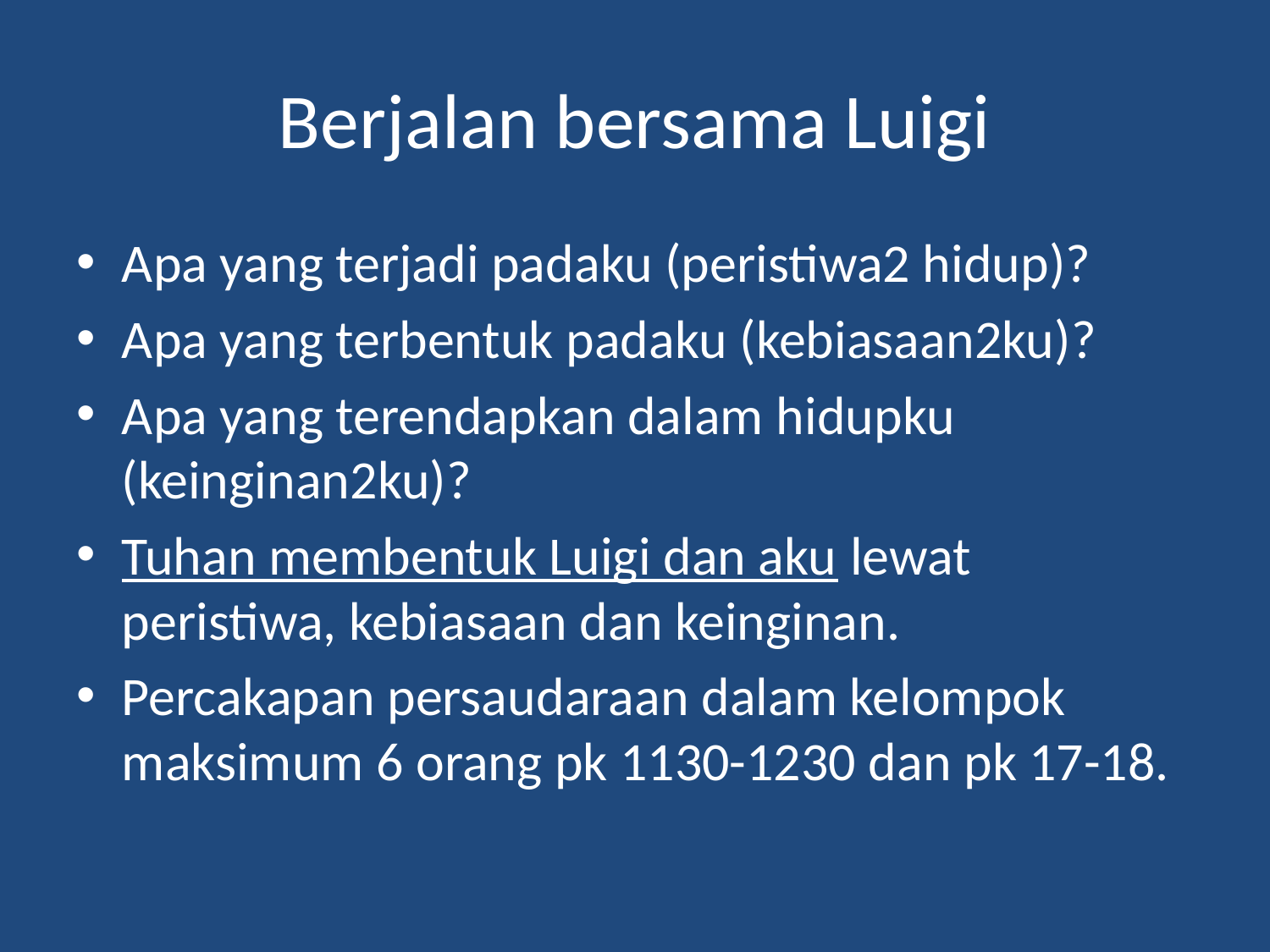

# Berjalan bersama Luigi
Apa yang terjadi padaku (peristiwa2 hidup)?
Apa yang terbentuk padaku (kebiasaan2ku)?
Apa yang terendapkan dalam hidupku (keinginan2ku)?
Tuhan membentuk Luigi dan aku lewat peristiwa, kebiasaan dan keinginan.
Percakapan persaudaraan dalam kelompok maksimum 6 orang pk 1130-1230 dan pk 17-18.